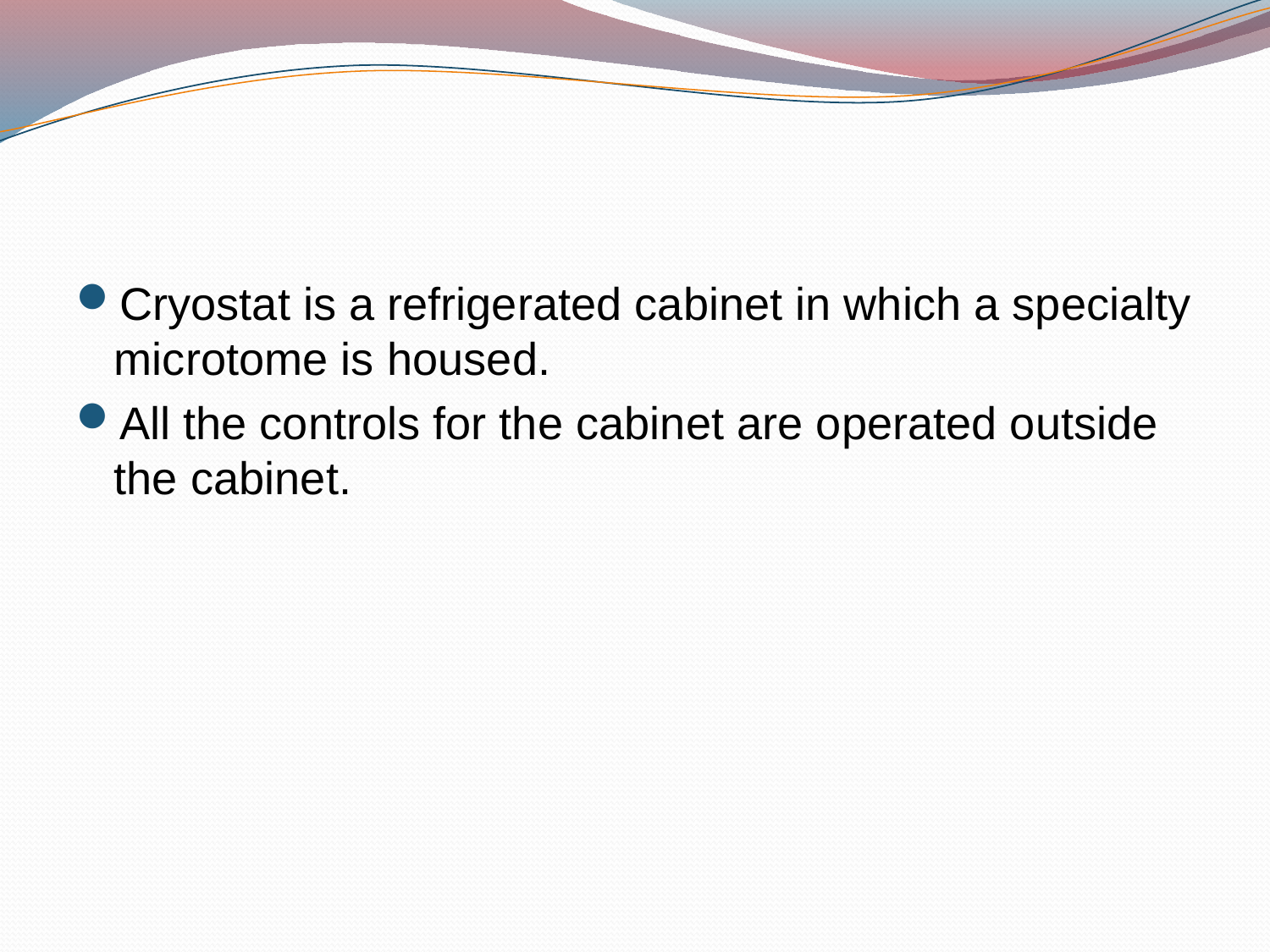

Cryostat is a refrigerated cabinet in which a specialty microtome is housed.
All the controls for the cabinet are operated outside the cabinet.